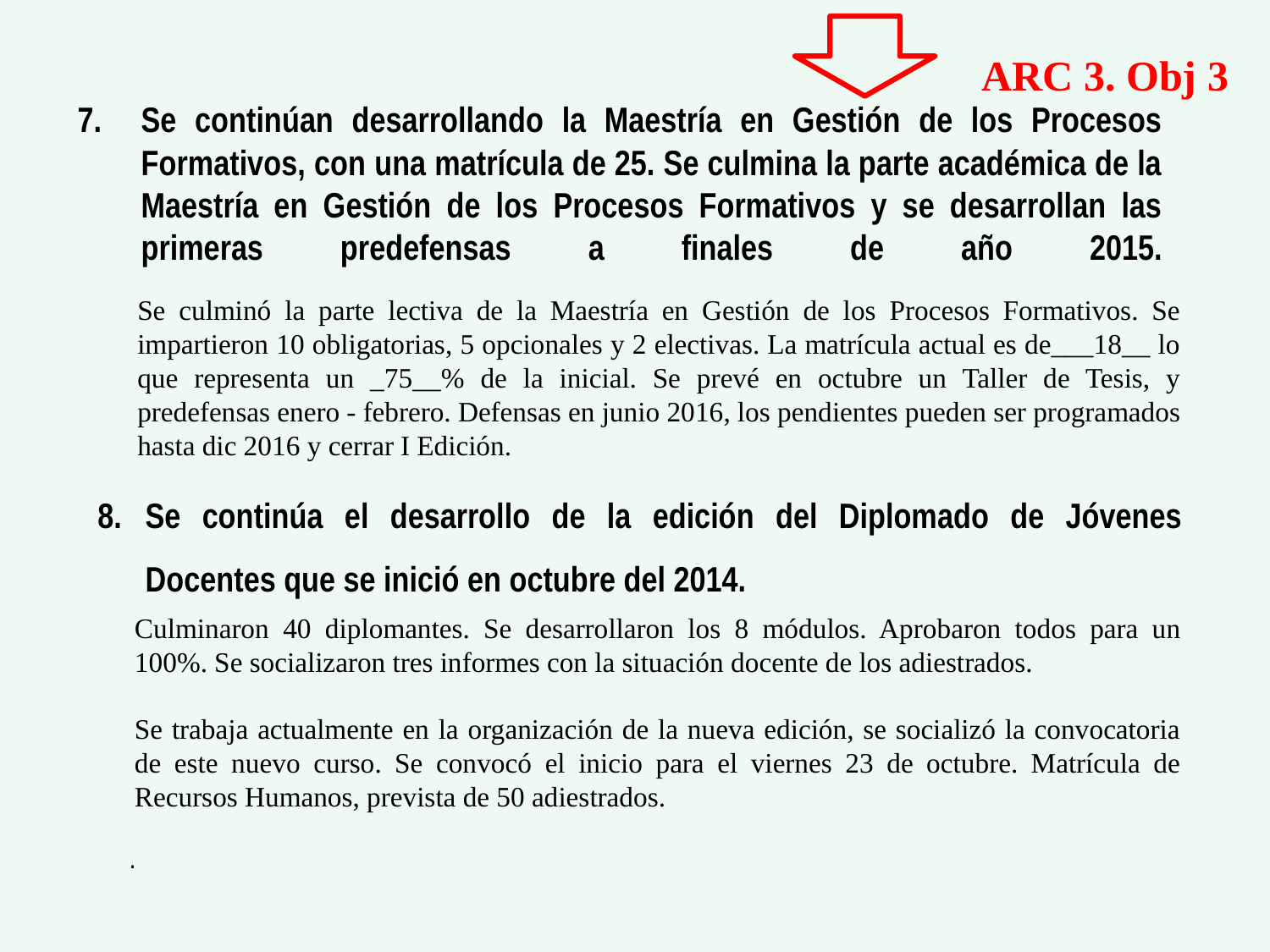

ARC 3. Obj 3
# Se continúan desarrollando la Maestría en Gestión de los Procesos Formativos, con una matrícula de 25. Se culmina la parte académica de la Maestría en Gestión de los Procesos Formativos y se desarrollan las primeras predefensas a finales de año 2015.
Se culminó la parte lectiva de la Maestría en Gestión de los Procesos Formativos. Se impartieron 10 obligatorias, 5 opcionales y 2 electivas. La matrícula actual es de___18__ lo que representa un _75__% de la inicial. Se prevé en octubre un Taller de Tesis, y predefensas enero - febrero. Defensas en junio 2016, los pendientes pueden ser programados hasta dic 2016 y cerrar I Edición.
Se continúa el desarrollo de la edición del Diplomado de Jóvenes Docentes que se inició en octubre del 2014.
Culminaron 40 diplomantes. Se desarrollaron los 8 módulos. Aprobaron todos para un 100%. Se socializaron tres informes con la situación docente de los adiestrados.

Se trabaja actualmente en la organización de la nueva edición, se socializó la convocatoria de este nuevo curso. Se convocó el inicio para el viernes 23 de octubre. Matrícula de Recursos Humanos, prevista de 50 adiestrados.
.